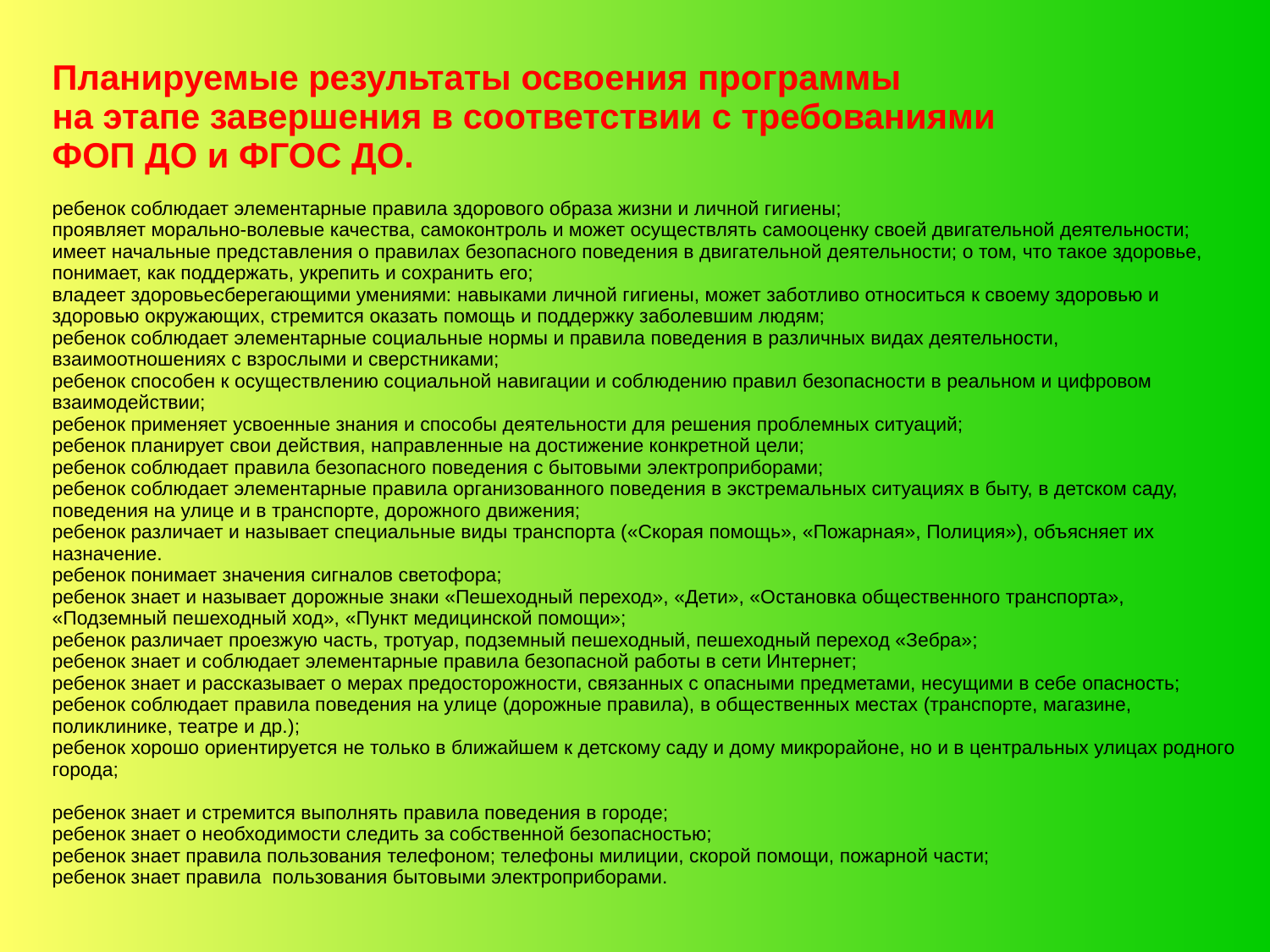

# Планируемые результаты освоения программы на этапе завершения в соответствии с требованиями ФОП ДО и ФГОС ДО.   ребенок соблюдает элементарные правила здорового образа жизни и личной гигиены; проявляет морально-волевые качества, самоконтроль и может осуществлять самооценку своей двигательной деятельности; имеет начальные представления о правилах безопасного поведения в двигательной деятельности; о том, что такое здоровье, понимает, как поддержать, укрепить и сохранить его; владеет здоровьесберегающими умениями: навыками личной гигиены, может заботливо относиться к своему здоровью и здоровью окружающих, стремится оказать помощь и поддержку заболевшим людям; ребенок соблюдает элементарные социальные нормы и правила поведения в различных видах деятельности, взаимоотношениях с взрослыми и сверстниками; ребенок способен к осуществлению социальной навигации и соблюдению правил безопасности в реальном и цифровом взаимодействии; ребенок применяет усвоенные знания и способы деятельности для решения проблемных ситуаций; ребенок планирует свои действия, направленные на достижение конкретной цели; ребенок соблюдает правила безопасного поведения с бытовыми электроприборами; ребенок соблюдает элементарные правила организованного поведения в экстремальных ситуациях в быту, в детском саду, поведения на улице и в транспорте, дорожного движения; ребенок различает и называет специальные виды транспорта («Скорая помощь», «Пожарная», Полиция»), объясняет их назначение. ребенок понимает значения сигналов светофора; ребенок знает и называет дорожные знаки «Пешеходный переход», «Дети», «Остановка общественного транспорта», «Подземный пешеходный ход», «Пункт медицинской помощи»; ребенок различает проезжую часть, тротуар, подземный пешеходный, пешеходный переход «Зебра»; ребенок знает и соблюдает элементарные правила безопасной работы в сети Интернет; ребенок знает и рассказывает о мерах предосторожности, связанных с опасными предметами, несущими в себе опасность; ребенок соблюдает правила поведения на улице (дорожные правила), в общественных местах (транспорте, магазине, поликлинике, театре и др.); ребенок хорошо ориентируется не только в ближайшем к детскому саду и дому микрорайоне, но и в центральных улицах родного города;   ребенок знает и стремится выполнять правила поведения в городе; ребенок знает о необходимости следить за собственной безопасностью; ребенок знает правила пользования телефоном; телефоны милиции, скорой помощи, пожарной части; ребенок знает правила  пользования бытовыми электроприборами.